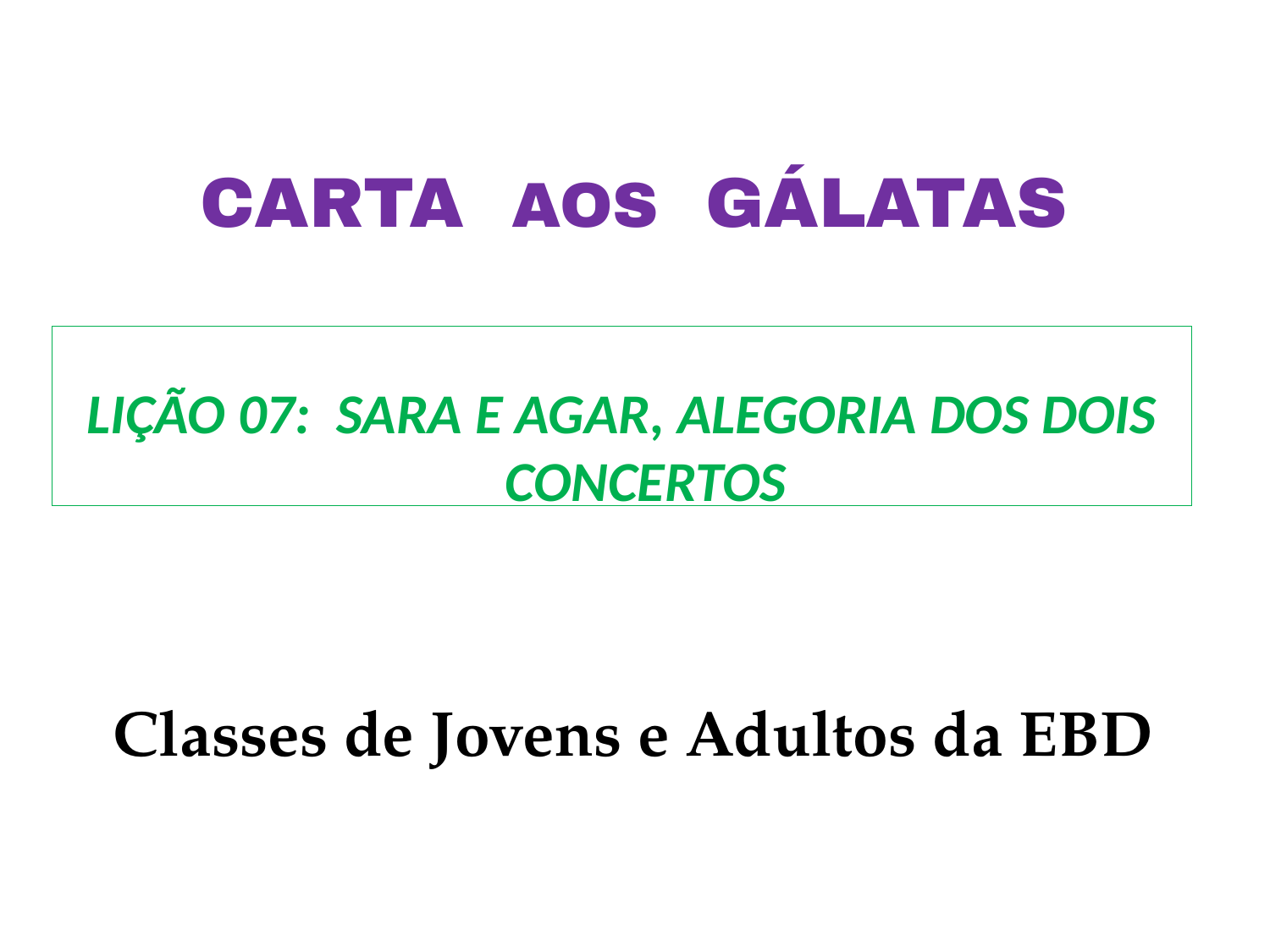

CARTA  AOS  GÁLATAS

LIÇÃO 07:  SARA E AGAR, ALEGORIA DOS DOIS CONCERTOS
Classes de Jovens e Adultos da EBD